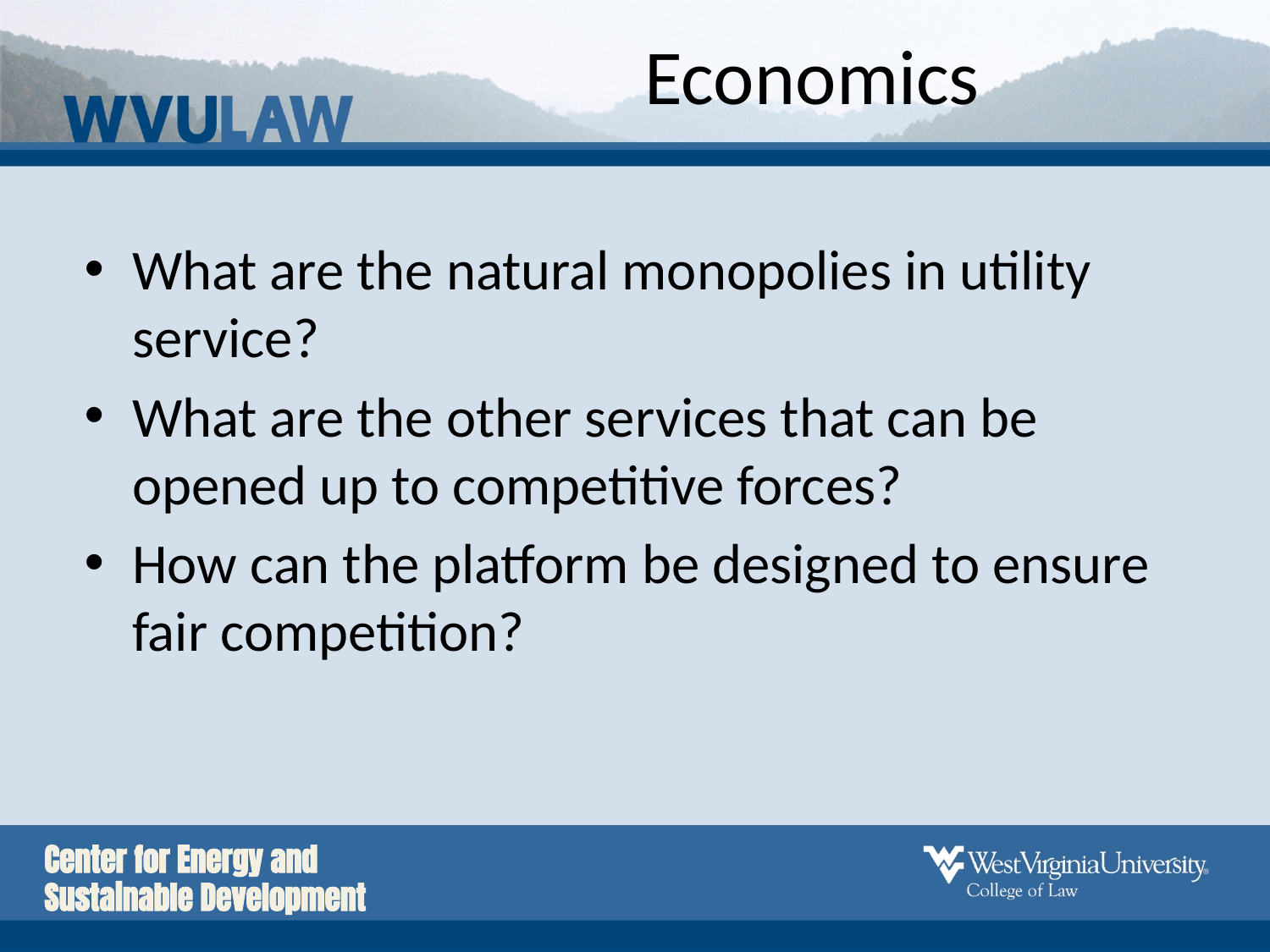

# Economics
What are the natural monopolies in utility service?
What are the other services that can be opened up to competitive forces?
How can the platform be designed to ensure fair competition?
Center for Energy and
Sustainable Development